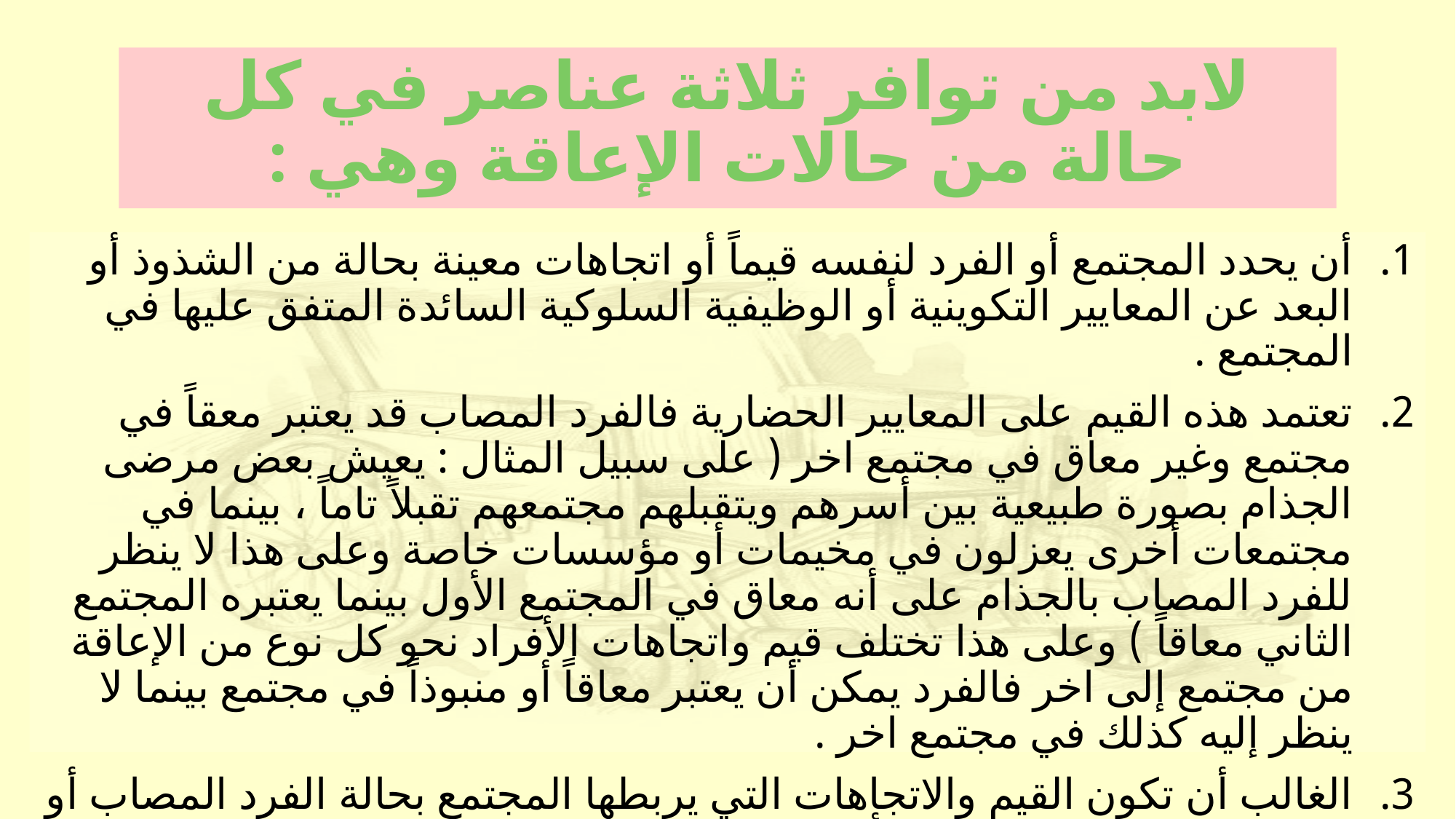

# لابد من توافر ثلاثة عناصر في كل حالة من حالات الإعاقة وهي :
أن يحدد المجتمع أو الفرد لنفسه قيماً أو اتجاهات معينة بحالة من الشذوذ أو البعد عن المعايير التكوينية أو الوظيفية السلوكية السائدة المتفق عليها في المجتمع .
تعتمد هذه القيم على المعايير الحضارية فالفرد المصاب قد يعتبر معقاً في مجتمع وغير معاق في مجتمع اخر ( على سبيل المثال : يعيش بعض مرضى الجذام بصورة طبيعية بين أسرهم ويتقبلهم مجتمعهم تقبلاً تاماً ، بينما في مجتمعات أخرى يعزلون في مخيمات أو مؤسسات خاصة وعلى هذا لا ينظر للفرد المصاب بالجذام على أنه معاق في المجتمع الأول بينما يعتبره المجتمع الثاني معاقاً ) وعلى هذا تختلف قيم واتجاهات الأفراد نحو كل نوع من الإعاقة من مجتمع إلى اخر فالفرد يمكن أن يعتبر معاقاً أو منبوذاً في مجتمع بينما لا ينظر إليه كذلك في مجتمع اخر .
الغالب أن تكون القيم والاتجاهات التي يربطها المجتمع بحالة الفرد المصاب أو تلتصق به ذات طبيعة سلبية أو في غير صالح الفرد نفسه .